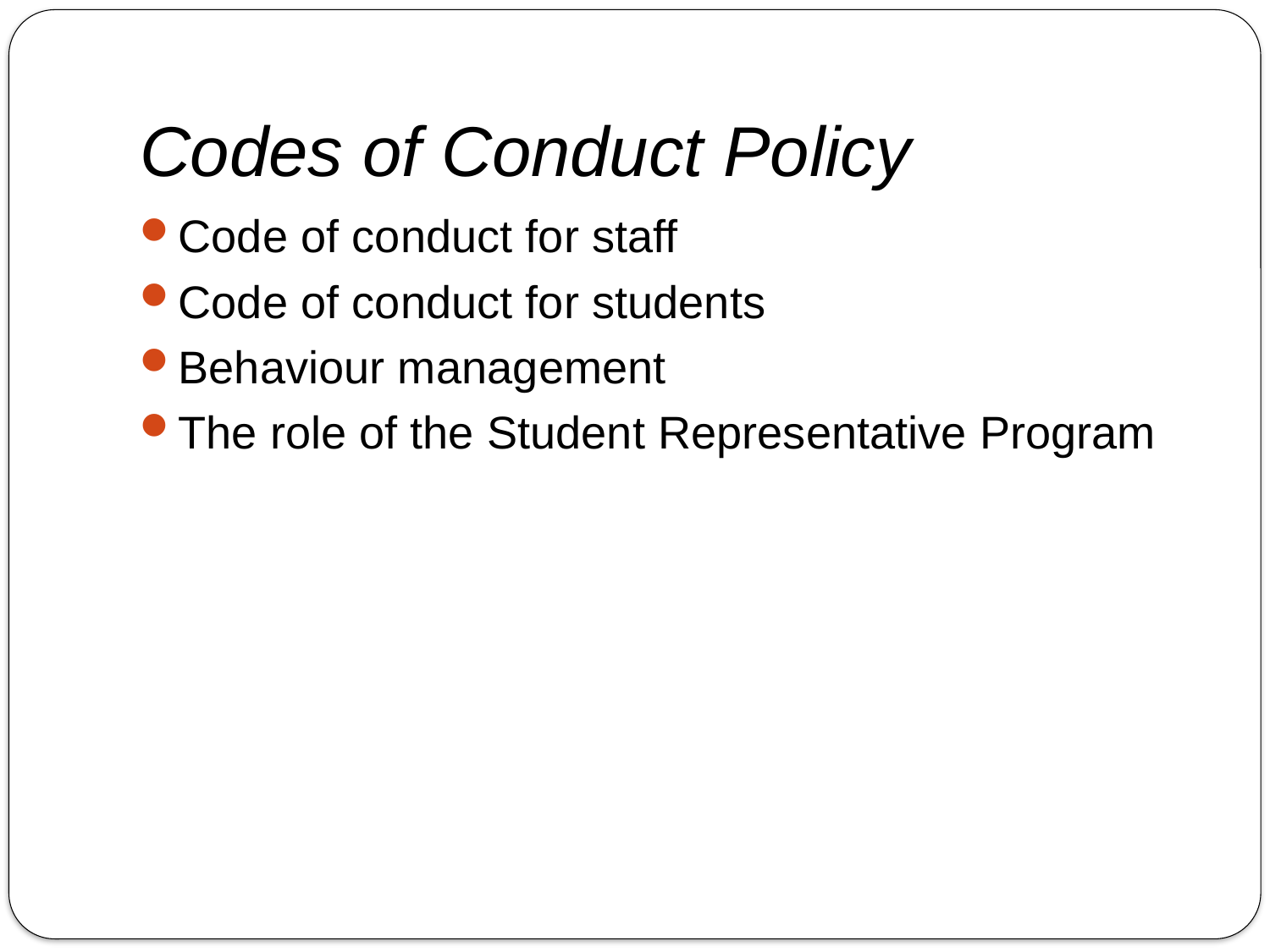

# Codes of Conduct Policy
Code of conduct for staff
Code of conduct for students
Behaviour management
The role of the Student Representative Program